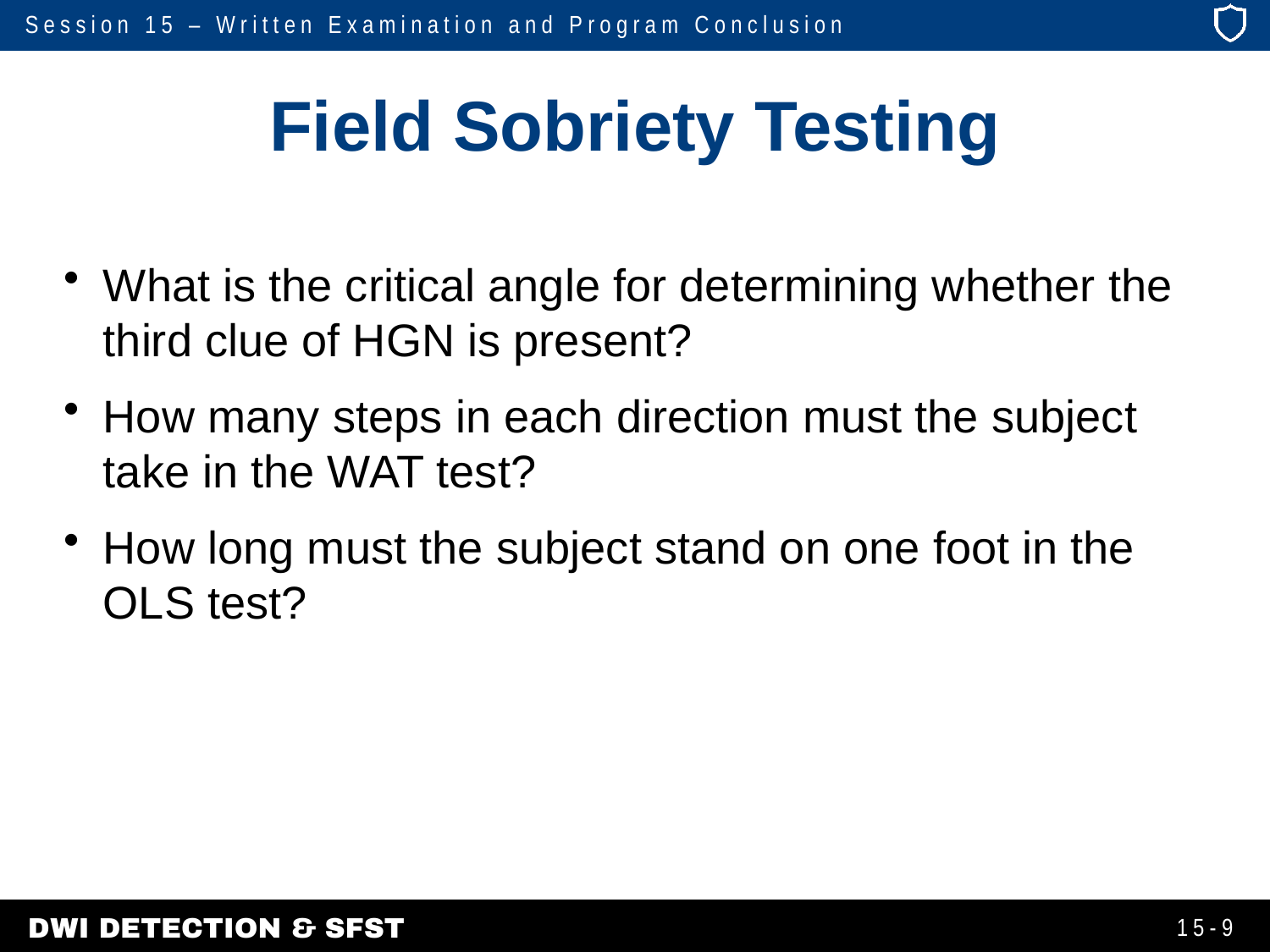

# Field Sobriety Testing
What is the critical angle for determining whether the third clue of HGN is present?
How many steps in each direction must the subject take in the WAT test?
How long must the subject stand on one foot in the OLS test?
15-9